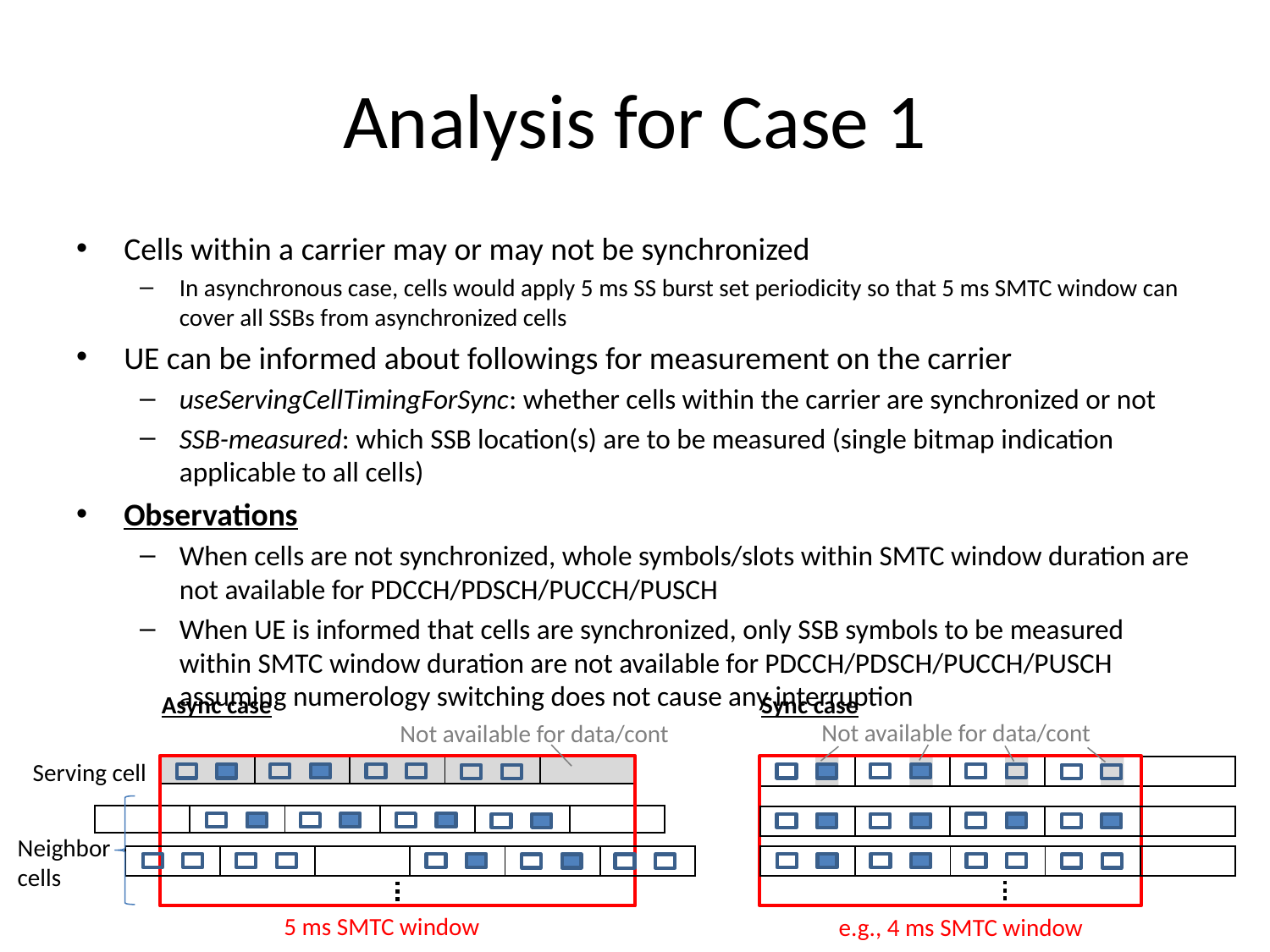

# Analysis for Case 1
Cells within a carrier may or may not be synchronized
In asynchronous case, cells would apply 5 ms SS burst set periodicity so that 5 ms SMTC window can cover all SSBs from asynchronized cells
UE can be informed about followings for measurement on the carrier
useServingCellTimingForSync: whether cells within the carrier are synchronized or not
SSB-measured: which SSB location(s) are to be measured (single bitmap indication applicable to all cells)
Observations
When cells are not synchronized, whole symbols/slots within SMTC window duration are not available for PDCCH/PDSCH/PUCCH/PUSCH
When UE is informed that cells are synchronized, only SSB symbols to be measured within SMTC window duration are not available for PDCCH/PDSCH/PUCCH/PUSCH assuming numerology switching does not cause any interruption
Async case
Sync case
Not available for data/cont
Not available for data/cont
Serving cell

|  |  |  |  |  |
| --- | --- | --- | --- | --- |
|  |  |  |  |  |
| --- | --- | --- | --- | --- |

|  |  |  |  |  |  |
| --- | --- | --- | --- | --- | --- |
|  |  |  |  |  |
| --- | --- | --- | --- | --- |

Neighbor cells
|  |  |  |  |  |  |
| --- | --- | --- | --- | --- | --- |
|  |  |  |  |  |
| --- | --- | --- | --- | --- |

5 ms SMTC window
e.g., 4 ms SMTC window